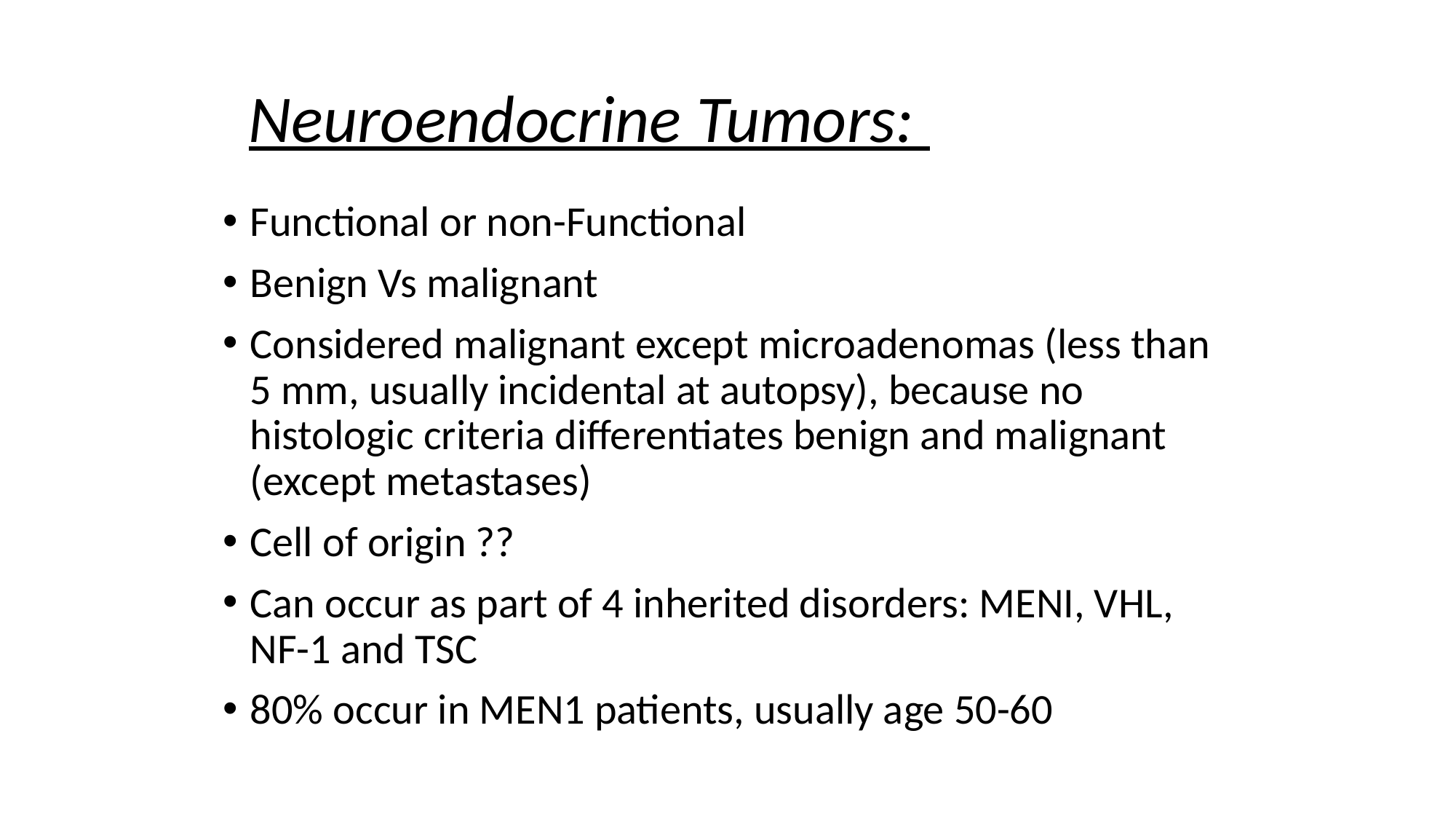

# Neuroendocrine Tumors:
Functional or non-Functional
Benign Vs malignant
Considered malignant except microadenomas (less than 5 mm, usually incidental at autopsy), because no histologic criteria differentiates benign and malignant (except metastases)
Cell of origin ??
Can occur as part of 4 inherited disorders: MENI, VHL, NF-1 and TSC
80% occur in MEN1 patients, usually age 50-60